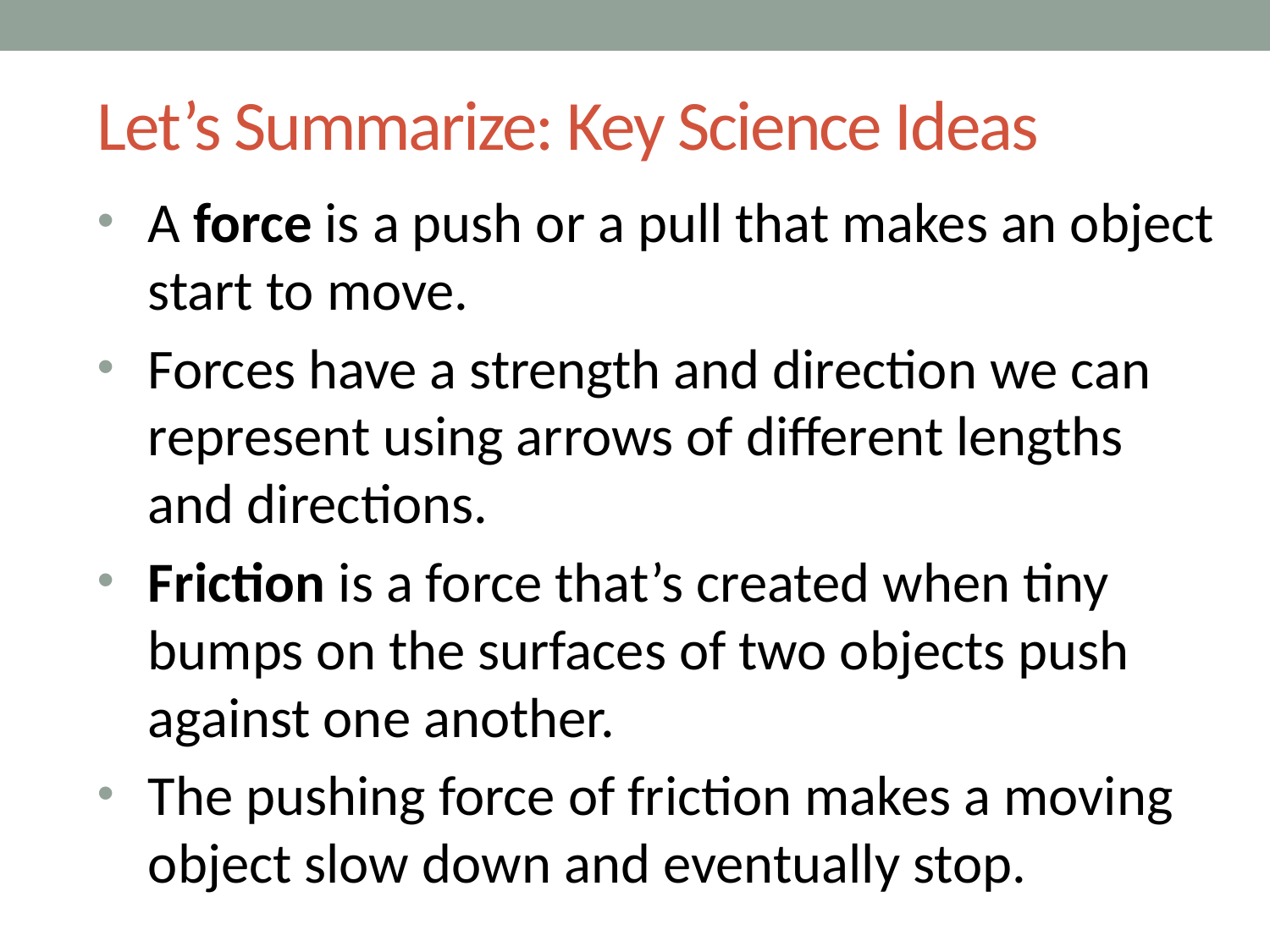

# Let’s Summarize: Key Science Ideas
A force is a push or a pull that makes an object start to move.
Forces have a strength and direction we can represent using arrows of different lengths and directions.
Friction is a force that’s created when tiny bumps on the surfaces of two objects push against one another.
The pushing force of friction makes a moving object slow down and eventually stop.